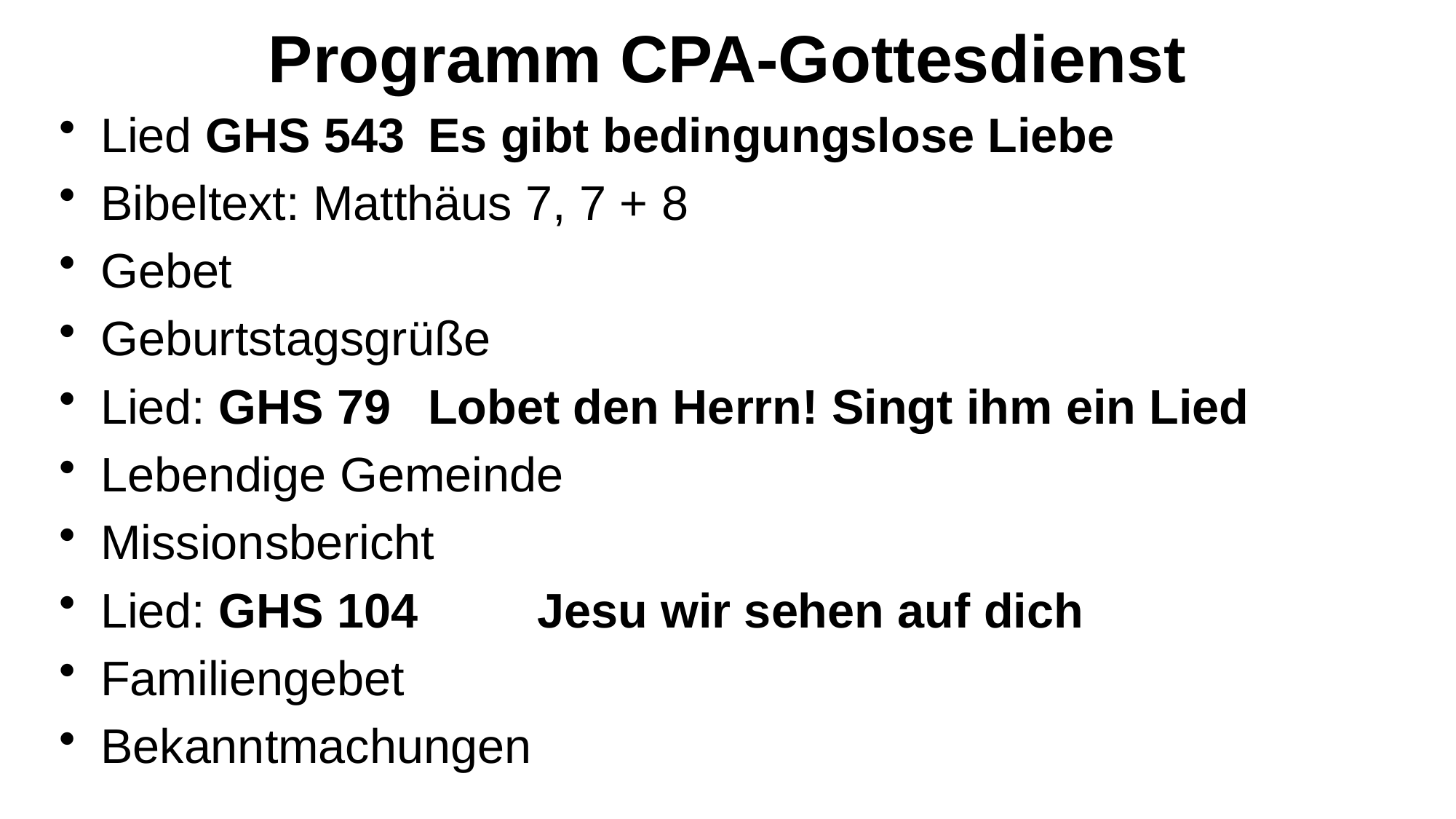

# Programm CPA-Gottesdienst
Lied GHS 543 	Es gibt bedingungslose Liebe
Bibeltext: Matthäus 7, 7 + 8
Gebet
Geburtstagsgrüße
Lied: GHS 79 	Lobet den Herrn! Singt ihm ein Lied
Lebendige Gemeinde
Missionsbericht
Lied: GHS 104 	Jesu wir sehen auf dich
Familiengebet
Bekanntmachungen